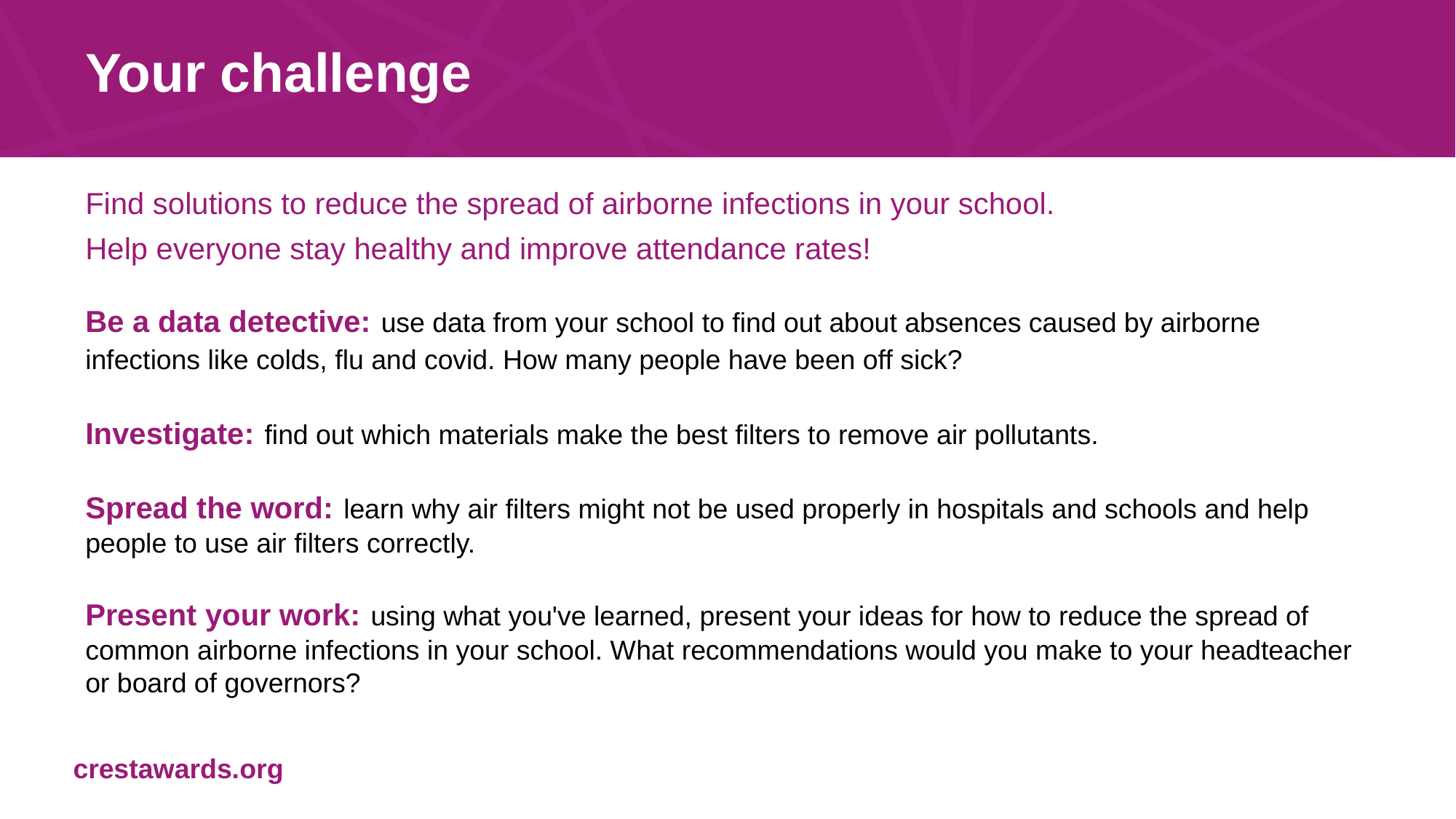

# Your challenge
Find solutions to reduce the spread of airborne infections in your school.
Help everyone stay healthy and improve attendance rates!
Be a data detective: use data from your school to find out about absences caused by airborne infections like colds, flu and covid. How many people have been off sick?
Investigate: find out which materials make the best filters to remove air pollutants.
Spread the word: learn why air filters might not be used properly in hospitals and schools and help people to use air filters correctly.
Present your work: using what you've learned, present your ideas for how to reduce the spread of common airborne infections in your school. What recommendations would you make to your headteacher or board of governors?